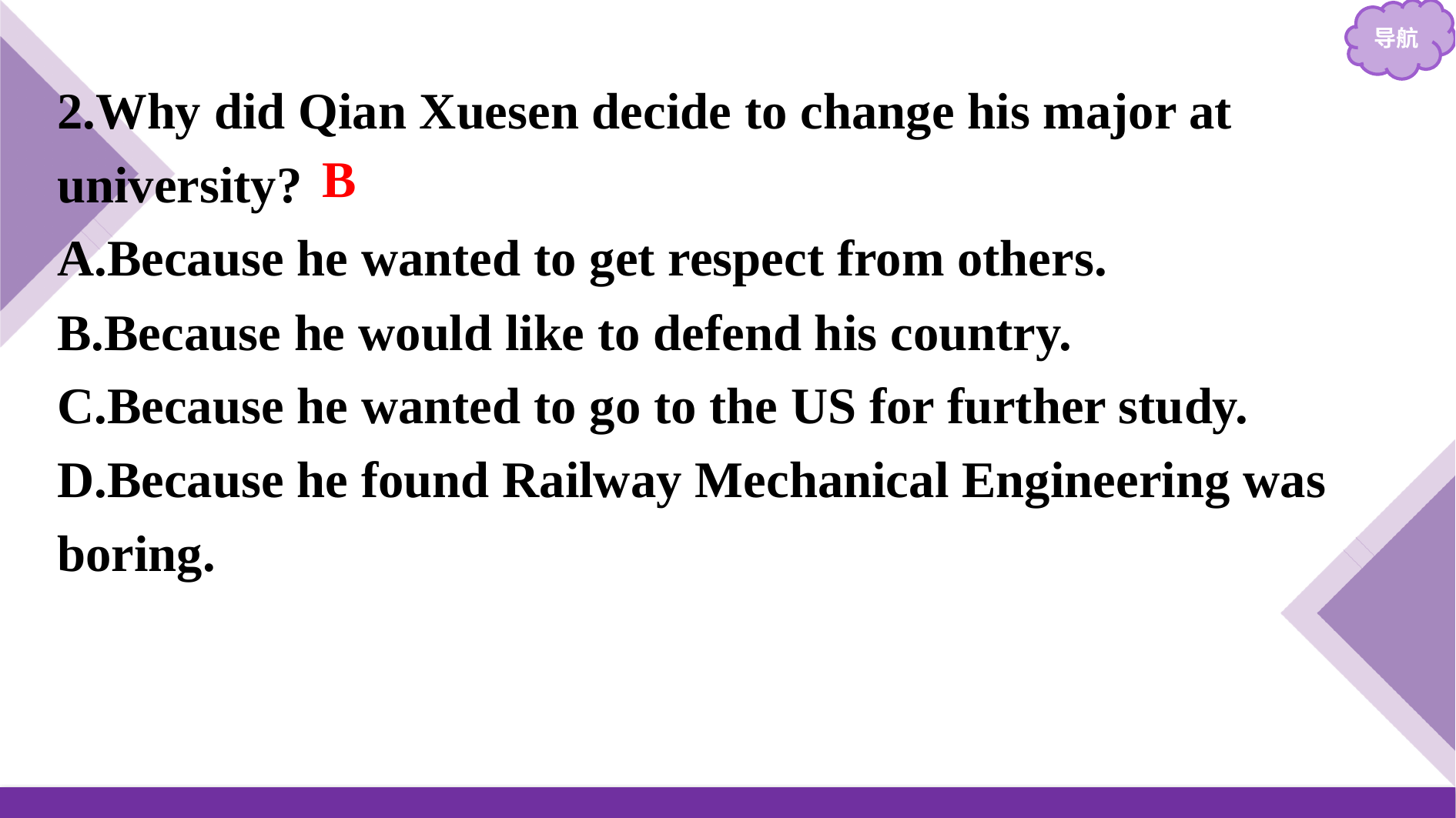

2.Why did Qian Xuesen decide to change his major at university?
A.Because he wanted to get respect from others.
B.Because he would like to defend his country.
C.Because he wanted to go to the US for further study.
D.Because he found Railway Mechanical Engineering was boring.
B